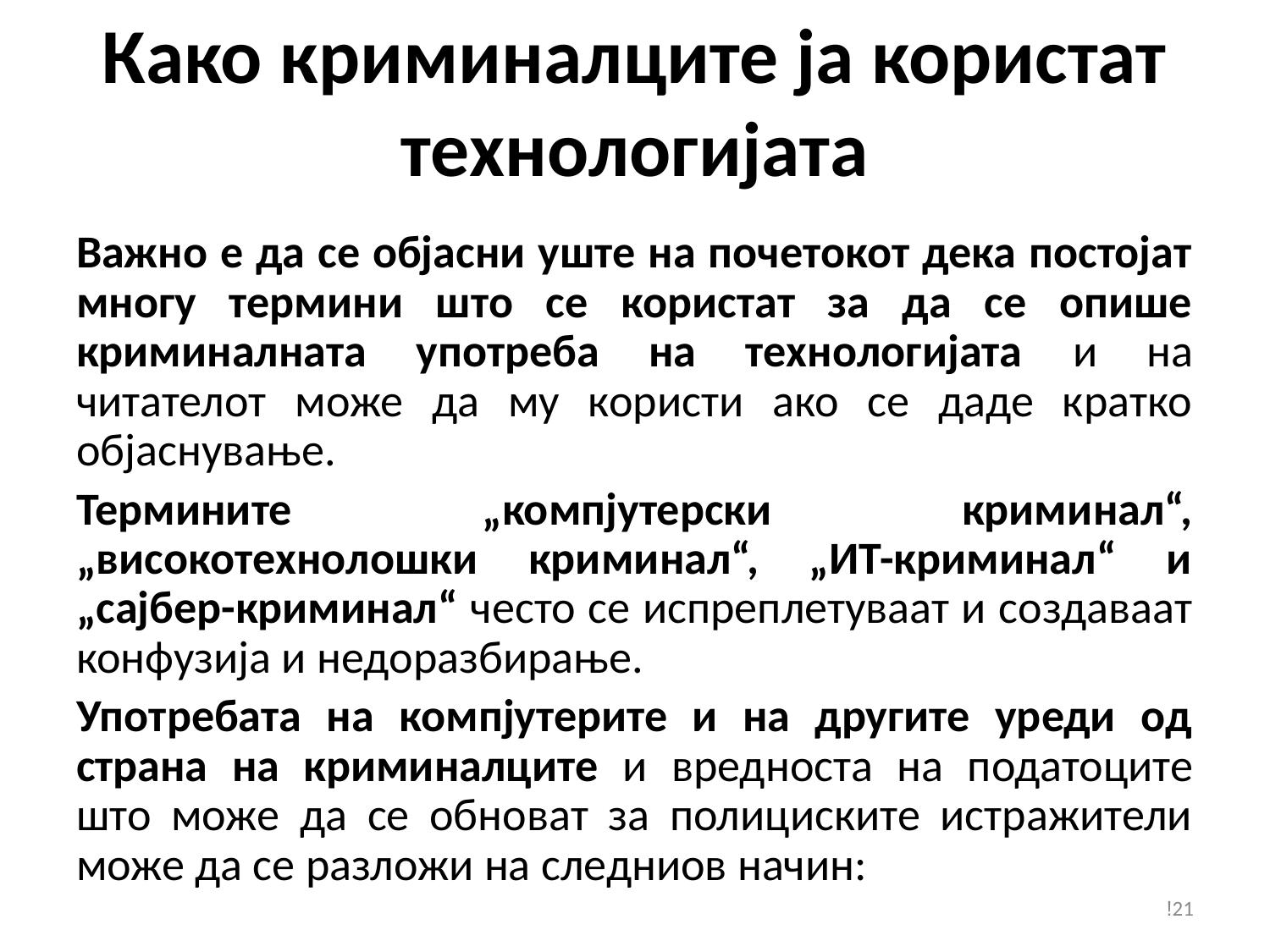

# Како криминалците ја користат технологијата
Важно е да се објасни уште на почетокот дека постојат многу термини што се користат за да се опише криминалната употреба на технологијата и на читателот може да му користи ако се даде кратко објаснување.
Термините „компјутерски криминал“, „високотехнолошки криминал“, „ИТ-криминал“ и „сајбер-криминал“ често се испреплетуваат и создаваат конфузија и недоразбирање.
Употребата на компјутерите и на другите уреди од страна на криминалците и вредноста на податоците што може да се обноват за полициските истражители може да се разложи на следниов начин:

!21